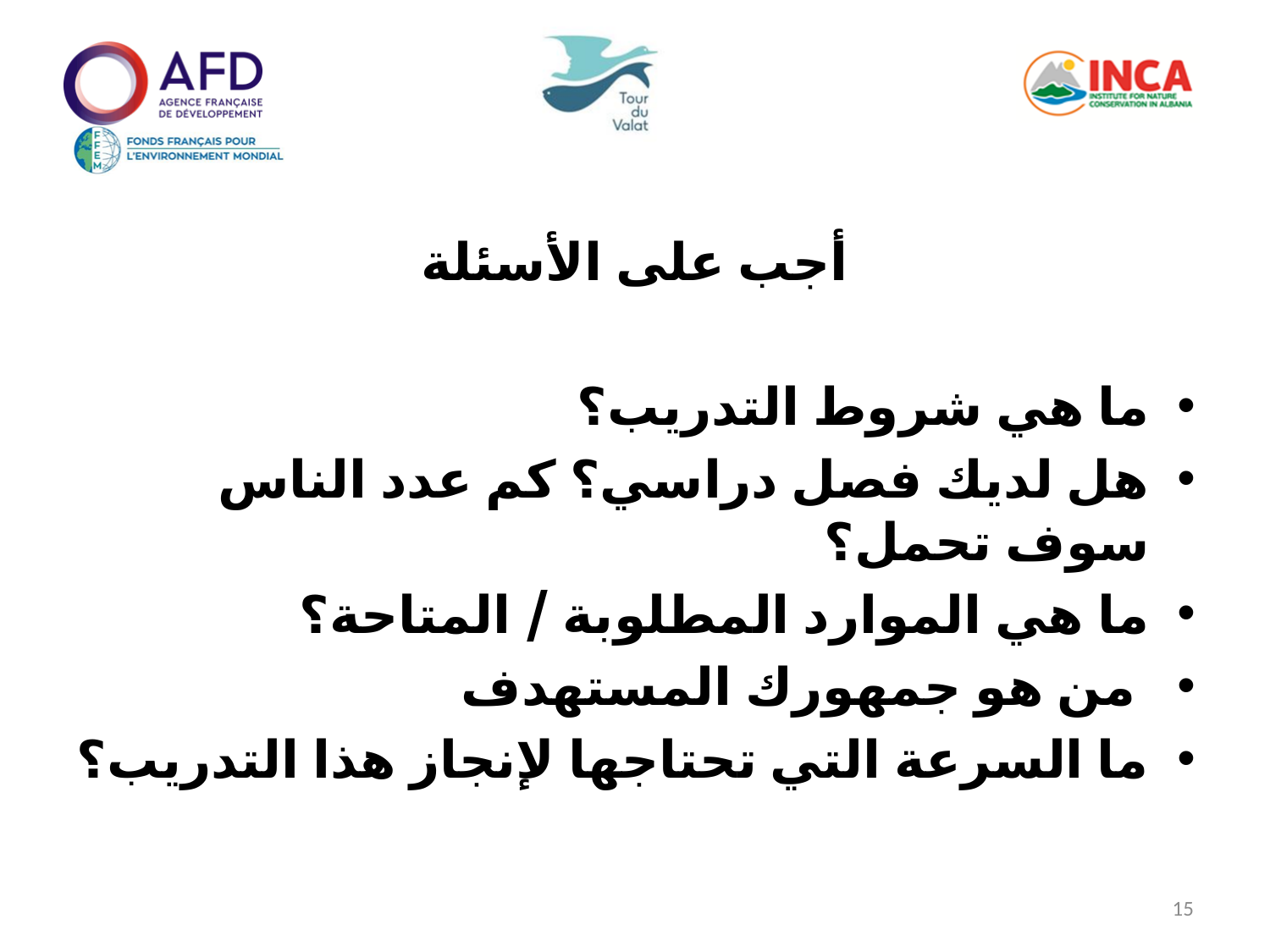

أجب على الأسئلة

ما هي شروط التدريب؟
هل لديك فصل دراسي؟ كم عدد الناس سوف تحمل؟
ما هي الموارد المطلوبة / المتاحة؟
 من هو جمهورك المستهدف
ما السرعة التي تحتاجها لإنجاز هذا التدريب؟
15